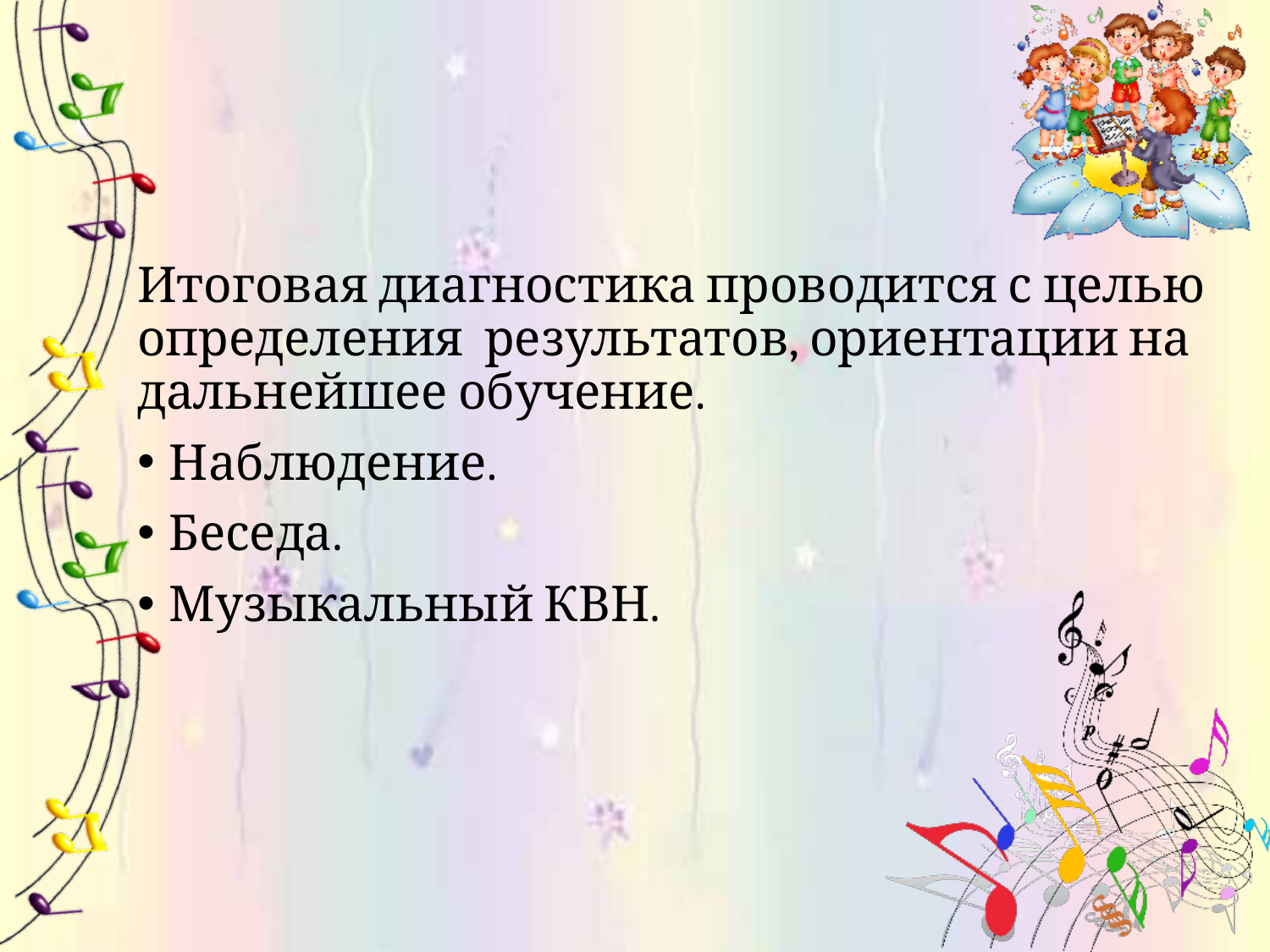

Итоговая диагностика проводится с целью определения  результатов, ориентации на дальнейшее обучение.
Наблюдение.
Беседа.
Музыкальный КВН.